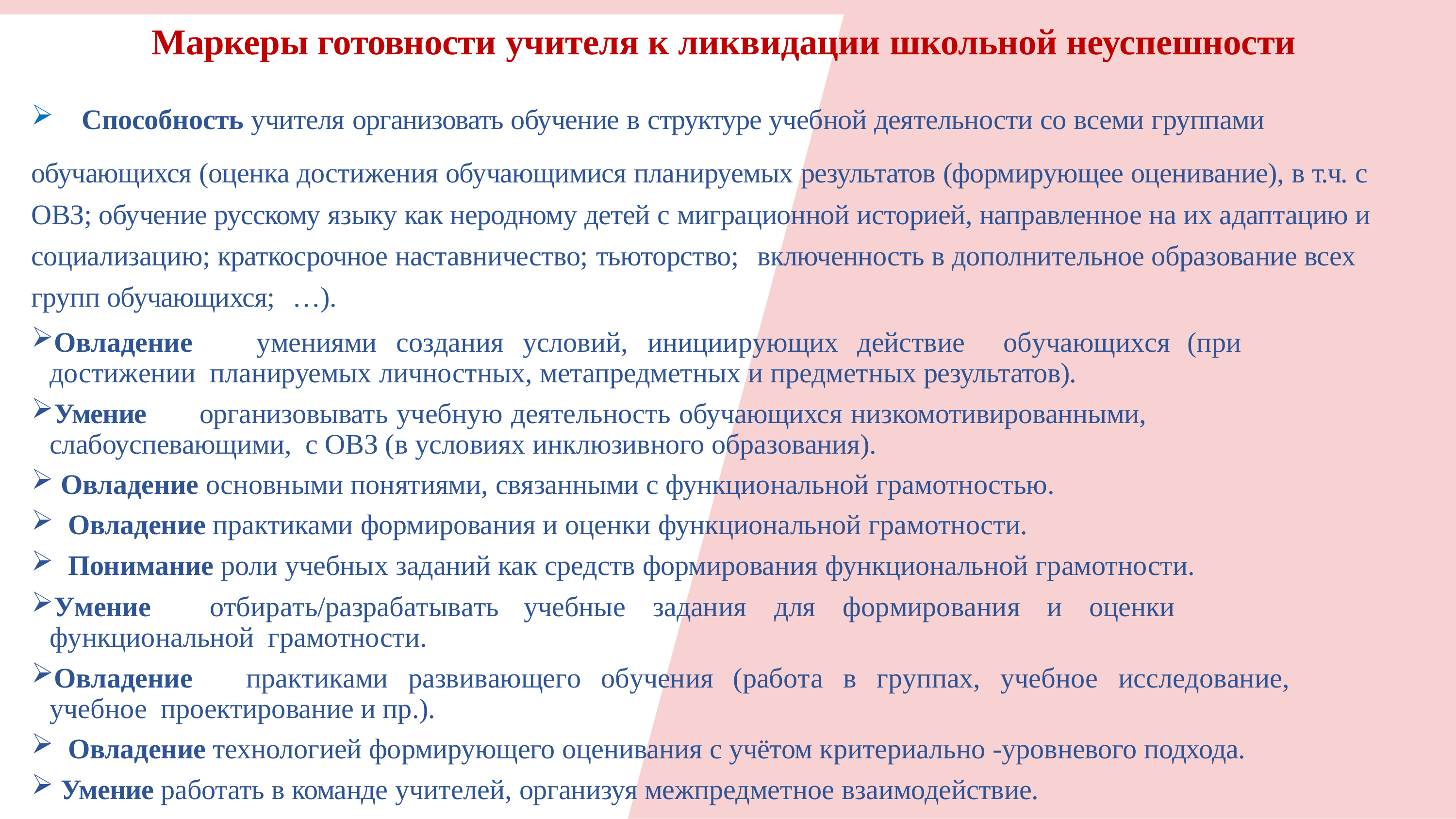

# Маркеры готовности учителя к ликвидации школьной неуспешности
Способность учителя организовать обучение в структуре учебной деятельности со всеми группами
обучающихся (оценка достижения обучающимися планируемых результатов (формирующее оценивание), в т.ч. с  ОВЗ; обучение русскому языку как неродному детей с миграционной историей, направленное на их адаптацию и  социализацию; краткосрочное наставничество; тьюторство;	включенность в дополнительное образование всех  групп обучающихся;	…).
Овладение	умениями	создания	условий,	инициирующих	действие	обучающихся	(при	достижении  планируемых личностных, метапредметных и предметных результатов).
Умение	организовывать учебную деятельность обучающихся низкомотивированными, слабоуспевающими,  с ОВЗ (в условиях инклюзивного образования).
Овладение основными понятиями, связанными с функциональной грамотностью.
Овладение практиками формирования и оценки функциональной грамотности.
Понимание роли учебных заданий как средств формирования функциональной грамотности.
Умение	отбирать/разрабатывать	учебные	задания	для	формирования	и	оценки	функциональной  грамотности.
Овладение	практиками	развивающего	обучения	(работа	в	группах,	учебное	исследование,	учебное  проектирование и пр.).
Овладение технологией формирующего оценивания с учётом критериально -уровневого подхода.
Умение работать в команде учителей, организуя межпредметное взаимодействие.